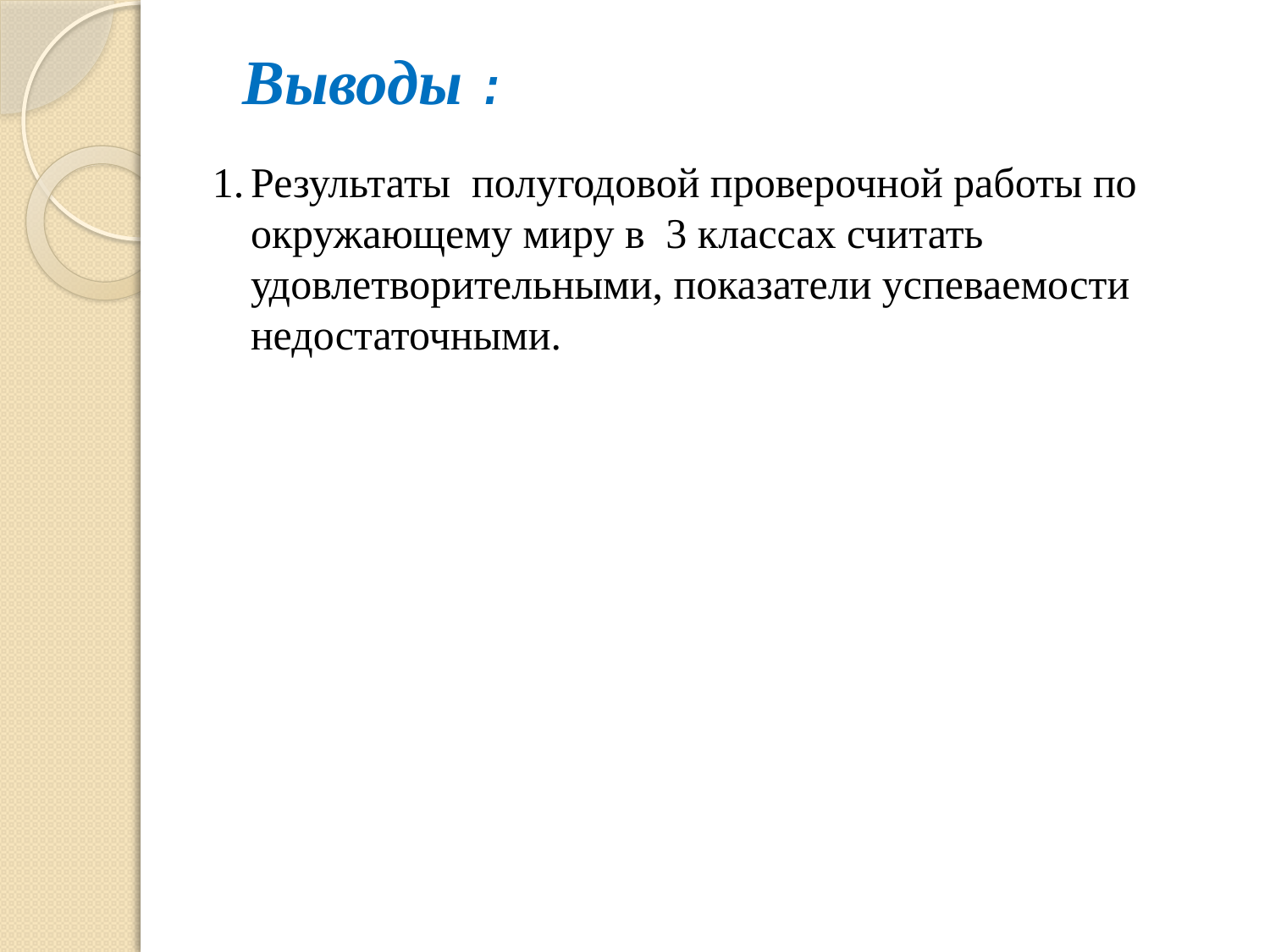

# Выводы :
1.

Результаты  полугодовой проверочной работы по окружающему миру в  3 классах считать удовлетворительными, показатели успеваемости недостаточными.